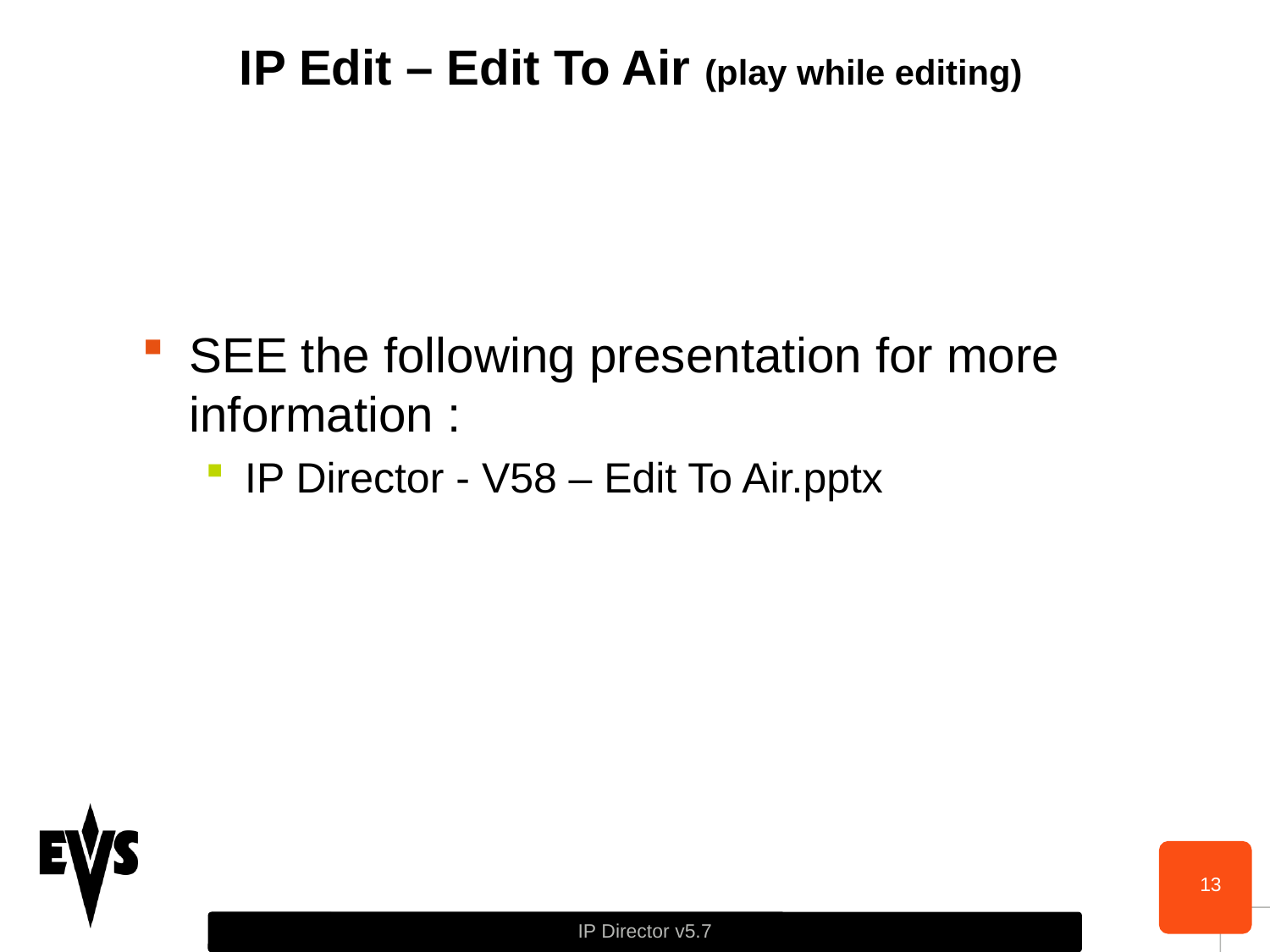

# IP Edit – Edit To Air (play while editing)
SEE the following presentation for more information :
IP Director - V58 – Edit To Air.pptx
IP Director v5.7